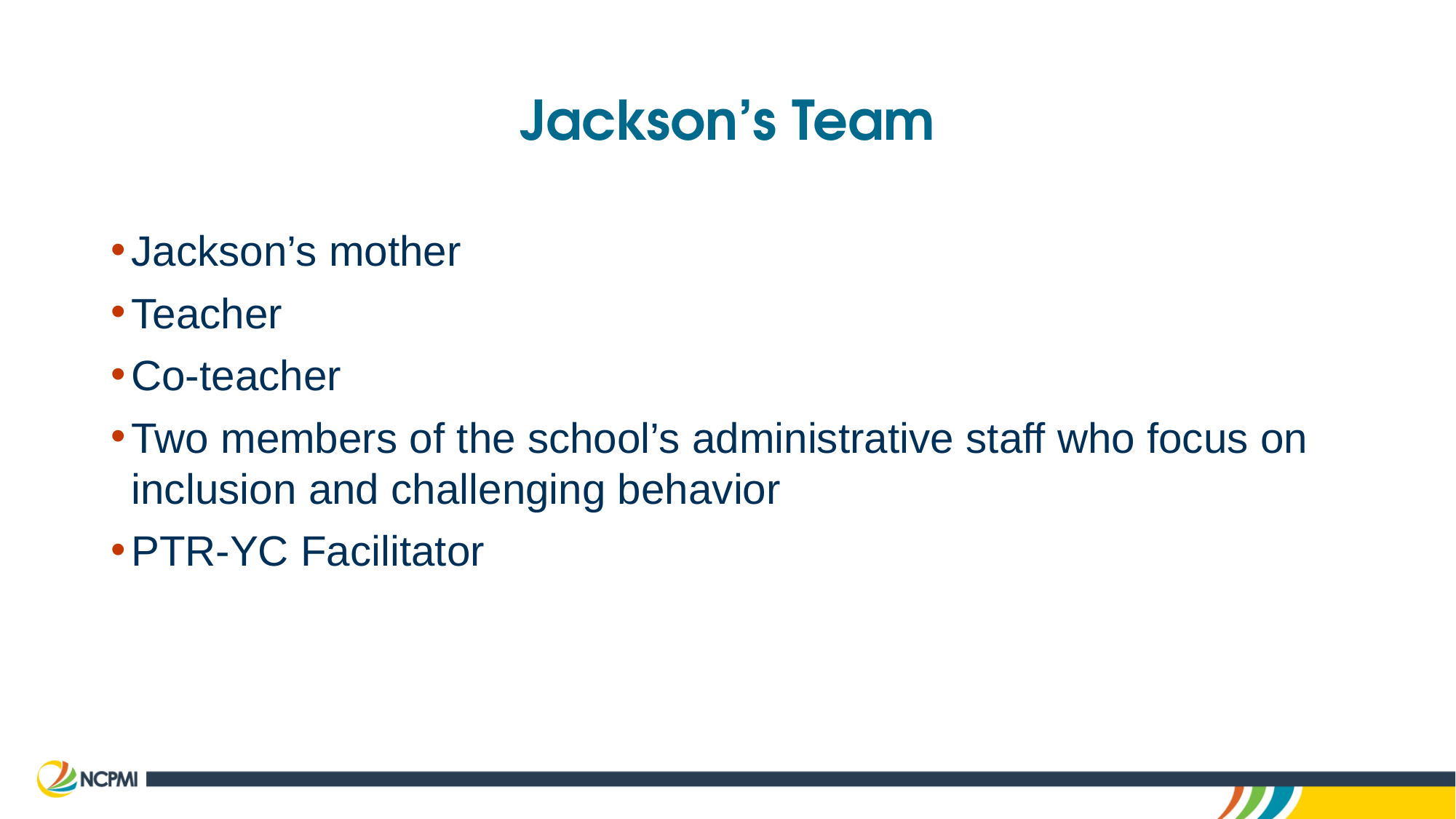

# Jackson’s Team
Jackson’s mother
Teacher
Co-teacher
Two members of the school’s administrative staff who focus on inclusion and challenging behavior
PTR-YC Facilitator